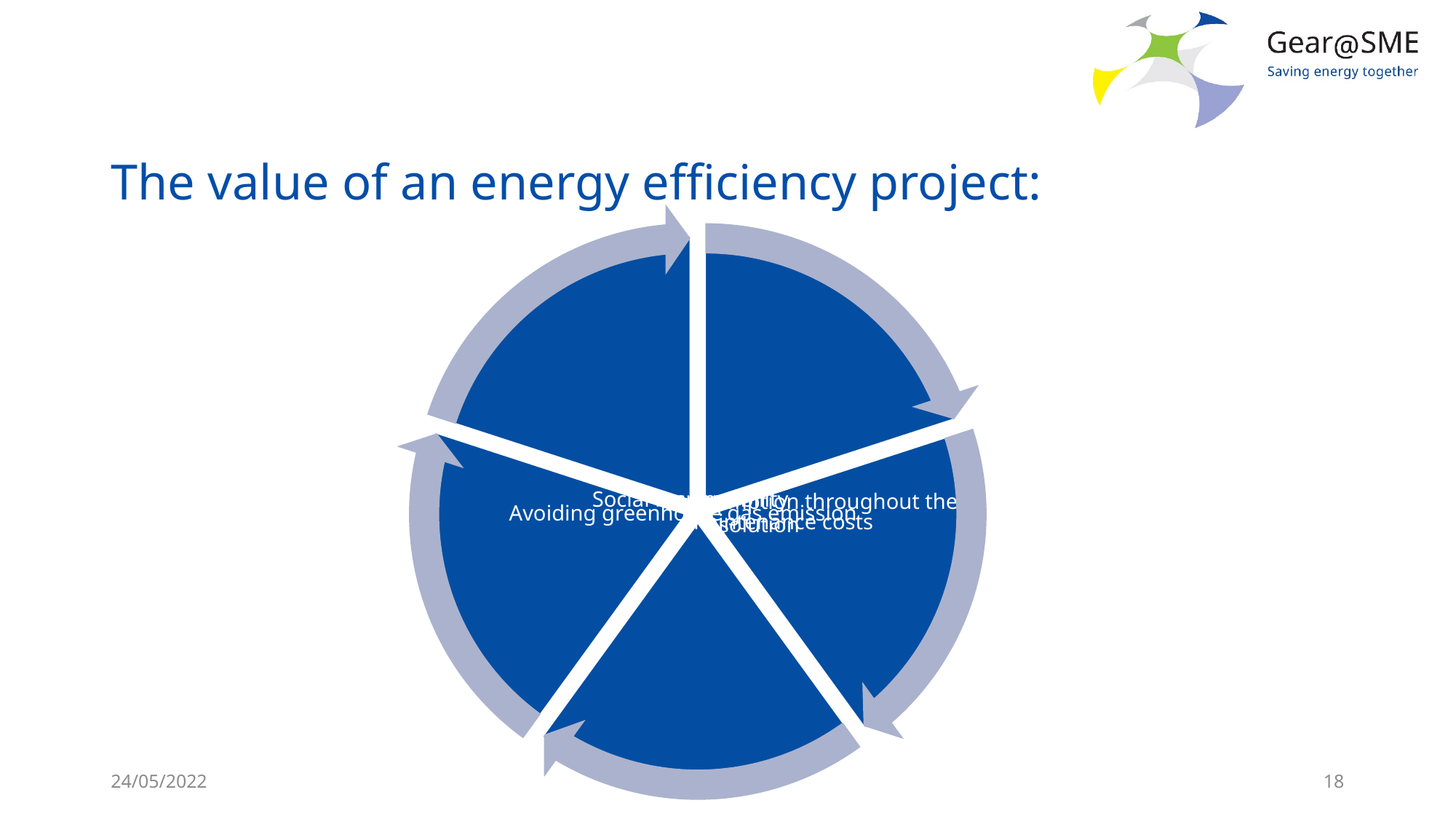

# The value of an energy efficiency project:
Earnings in the company's cash flow
Reduction of energy consumption throughout the life of the solution
Reduction of the maintenance costs
Avoiding greenhouse gas emission
Social responsibility

24/05/2022
18